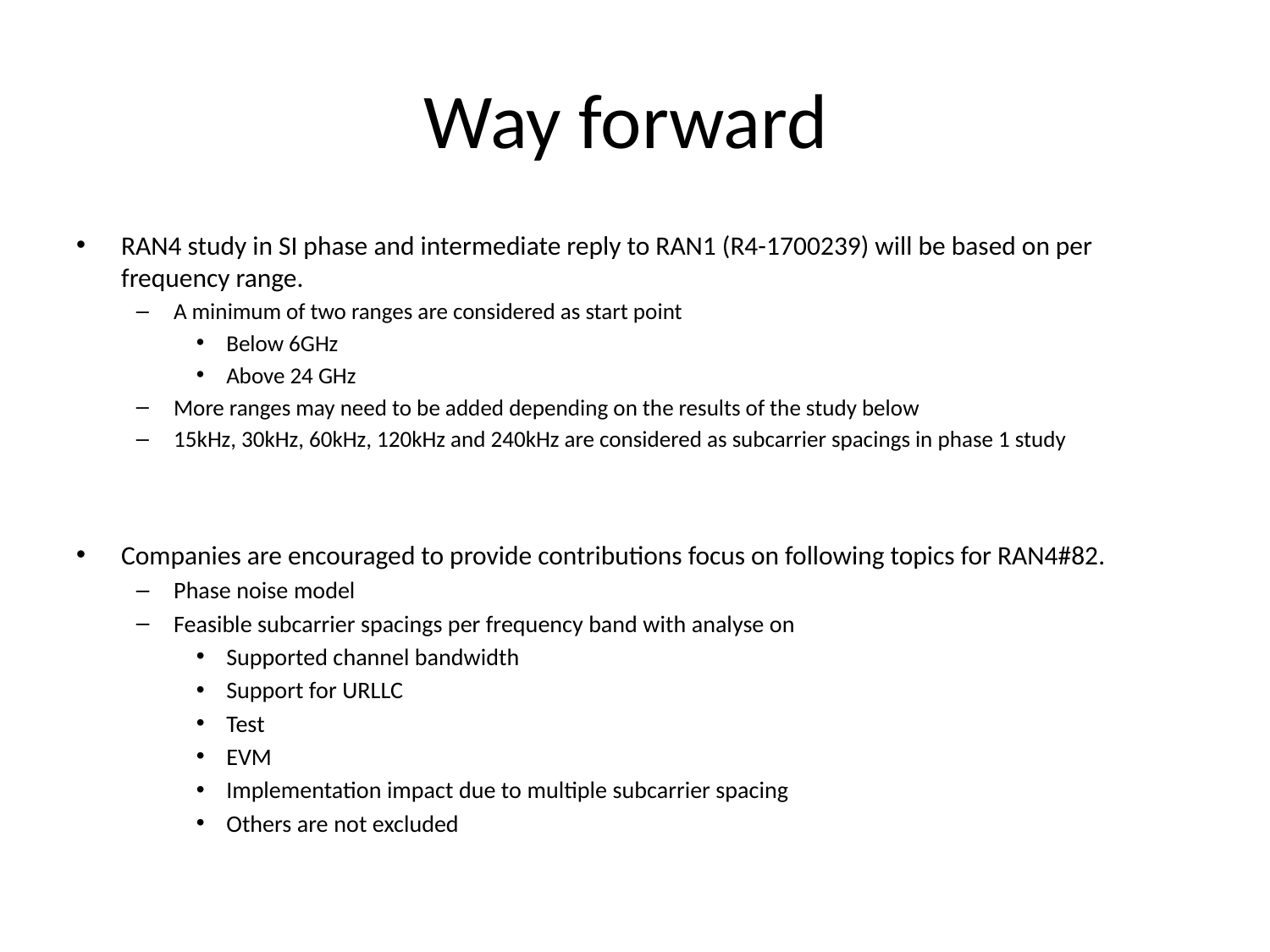

# Way forward
RAN4 study in SI phase and intermediate reply to RAN1 (R4-1700239) will be based on per frequency range.
A minimum of two ranges are considered as start point
Below 6GHz
Above 24 GHz
More ranges may need to be added depending on the results of the study below
15kHz, 30kHz, 60kHz, 120kHz and 240kHz are considered as subcarrier spacings in phase 1 study

Companies are encouraged to provide contributions focus on following topics for RAN4#82.
Phase noise model
Feasible subcarrier spacings per frequency band with analyse on
Supported channel bandwidth
Support for URLLC
Test
EVM
Implementation impact due to multiple subcarrier spacing
Others are not excluded